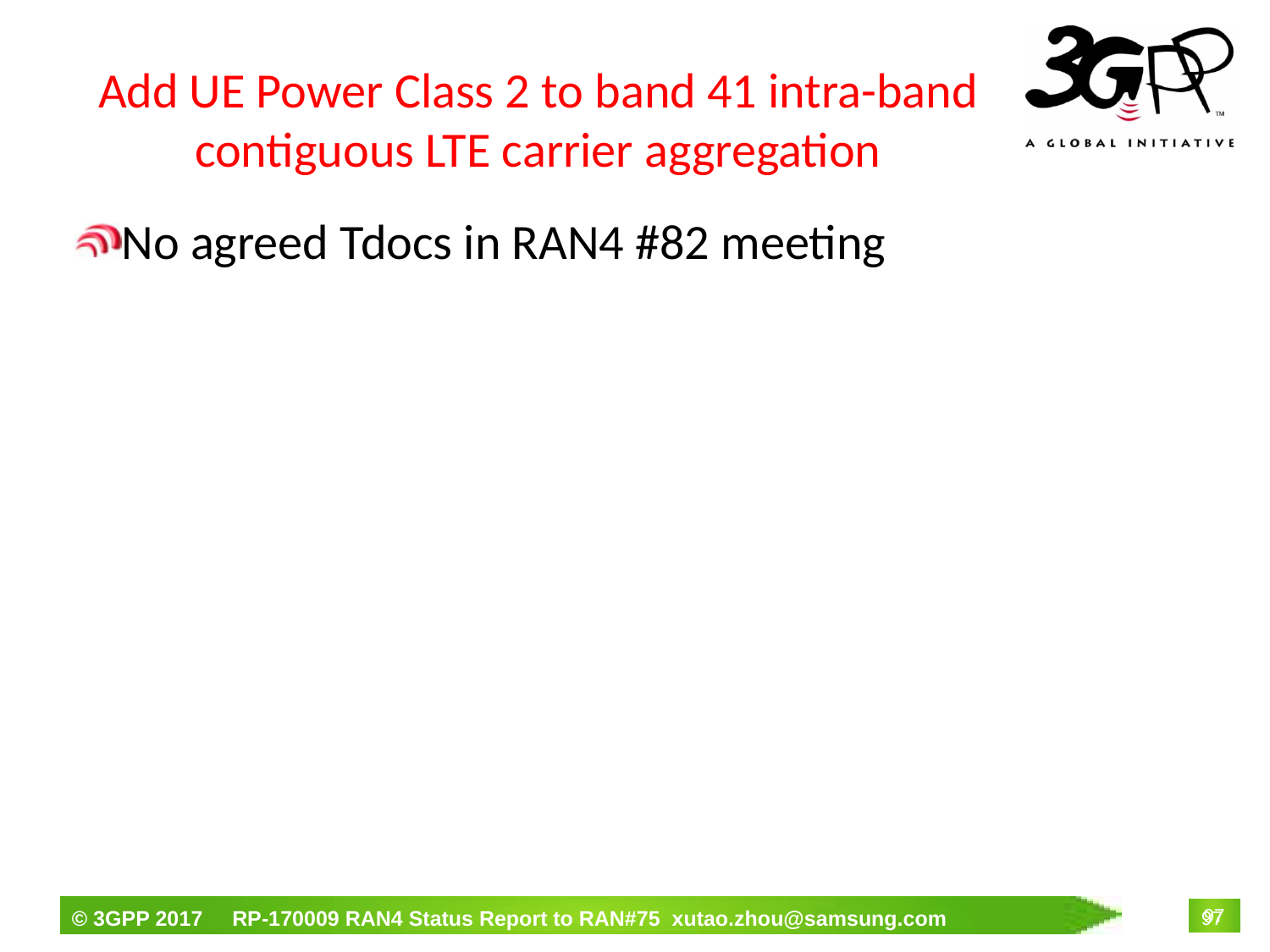

# Add UE Power Class 2 to band 41 intra-band contiguous LTE carrier aggregation
No agreed Tdocs in RAN4 #82 meeting

97